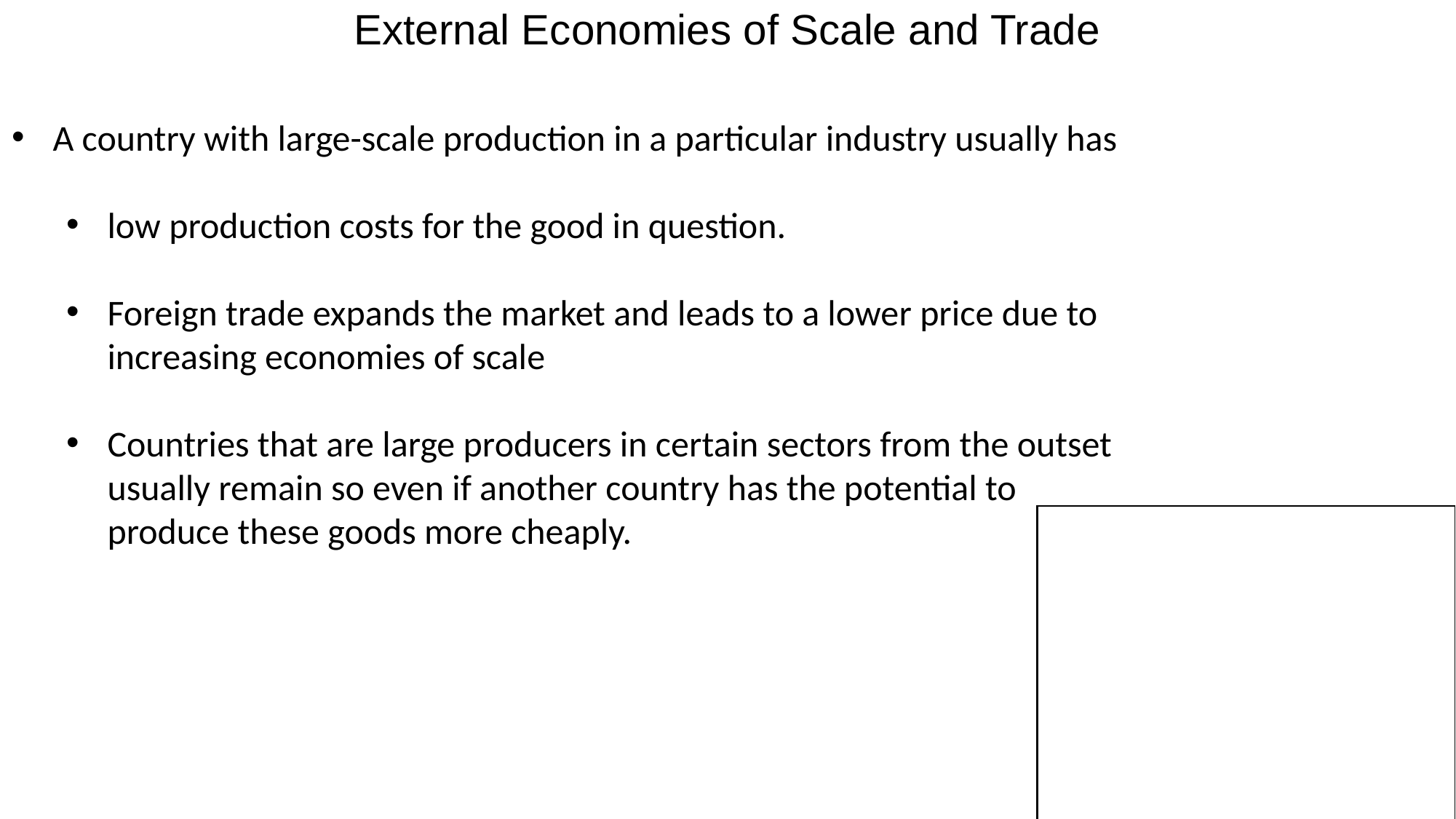

External Economies of Scale and Trade
A country with large-scale production in a particular industry usually has

low production costs for the good in question.

Foreign trade expands the market and leads to a lower price due to increasing economies of scale

Countries that are large producers in certain sectors from the outset usually remain so even if another country has the potential to produce these goods more cheaply.